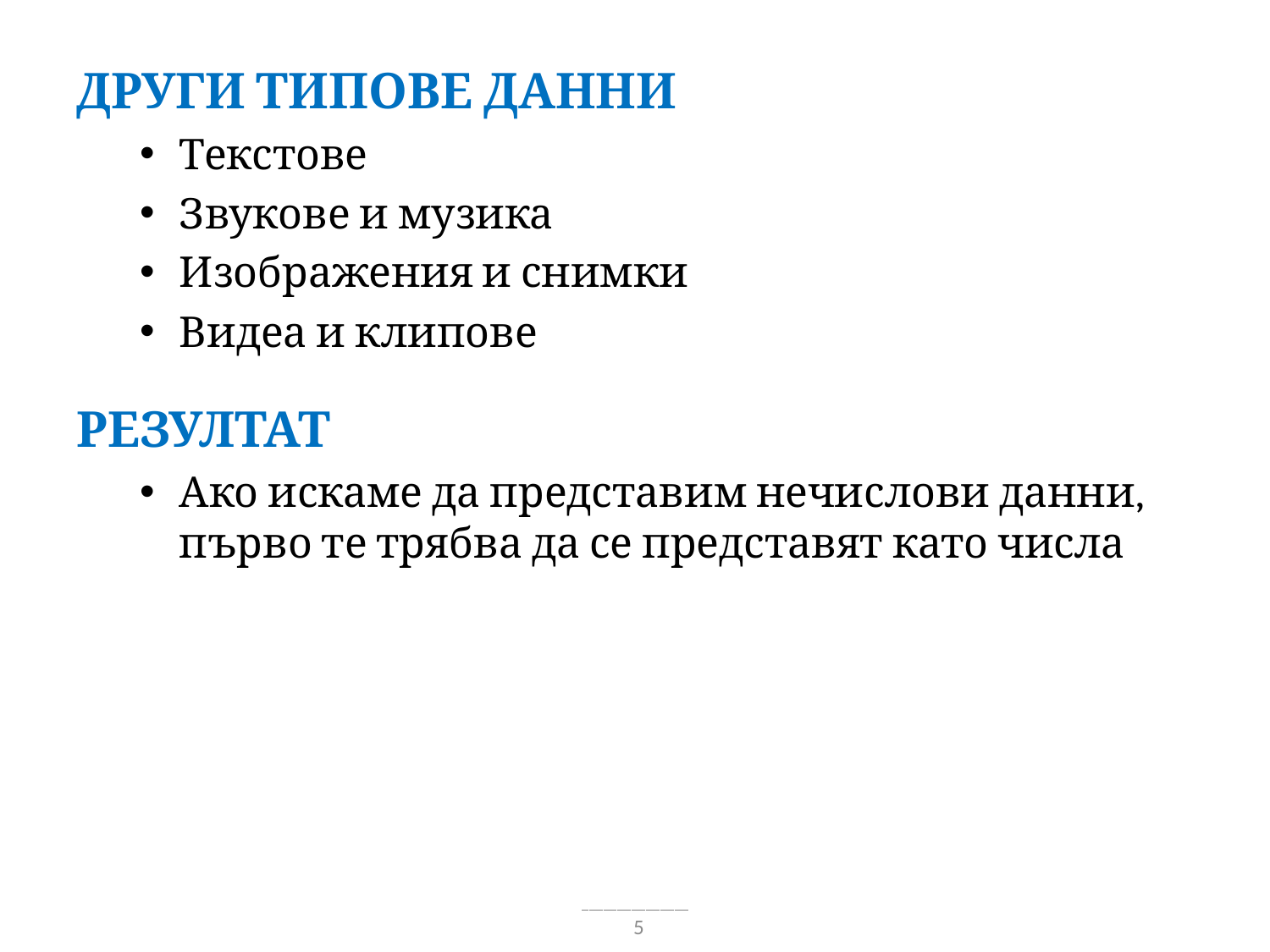

Други типове данни
Текстове
Звукове и музика
Изображения и снимки
Видеа и клипове
Резултат
Ако искаме да представим нечислови данни, първо те трябва да се представят като числа
5